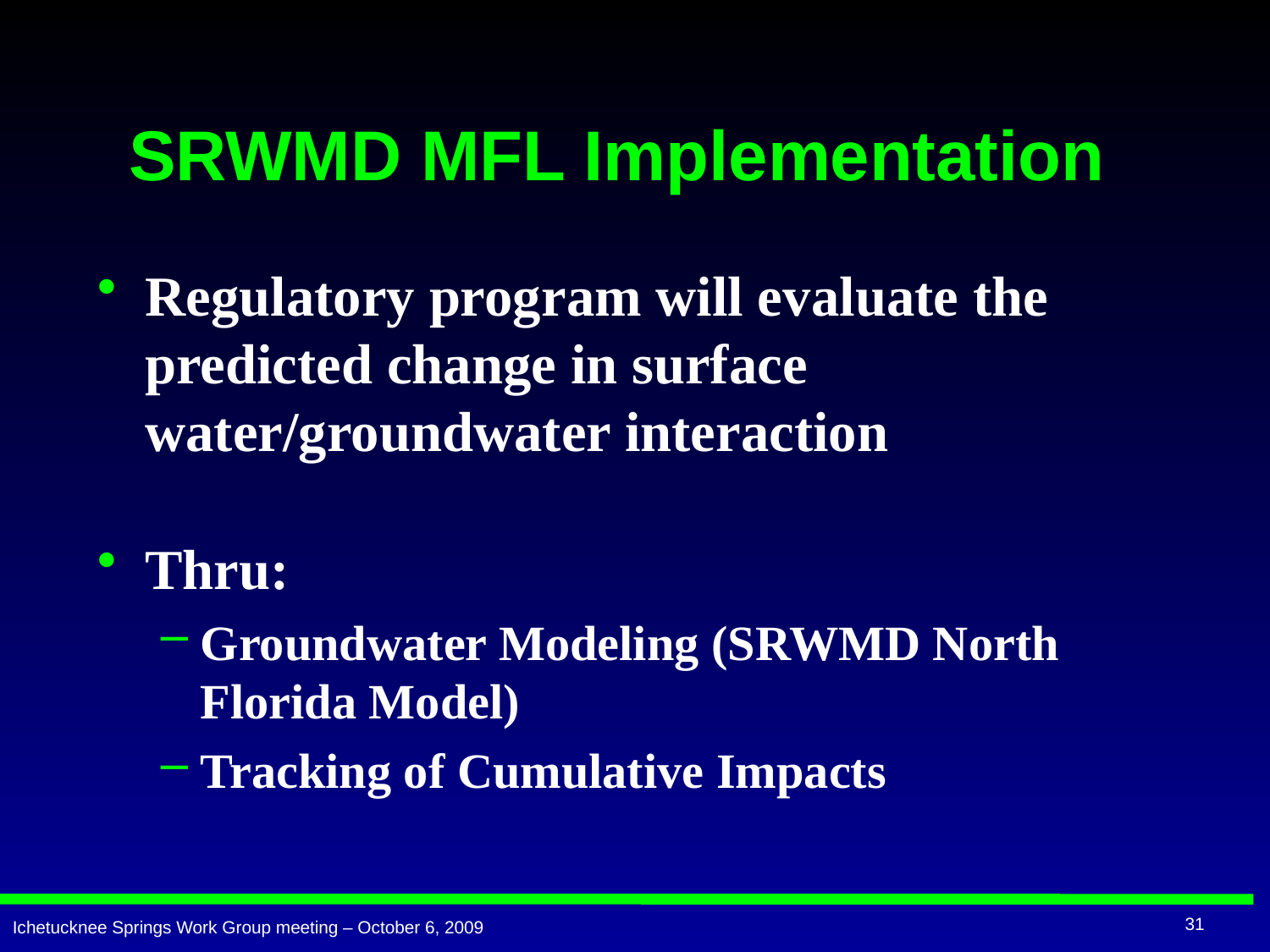

# SRWMD MFL Implementation
Regulatory program will evaluate the predicted change in surface water/groundwater interaction

Thru:
Groundwater Modeling (SRWMD North Florida Model)
Tracking of Cumulative Impacts
31
Ichetucknee Springs Work Group meeting – October 6, 2009